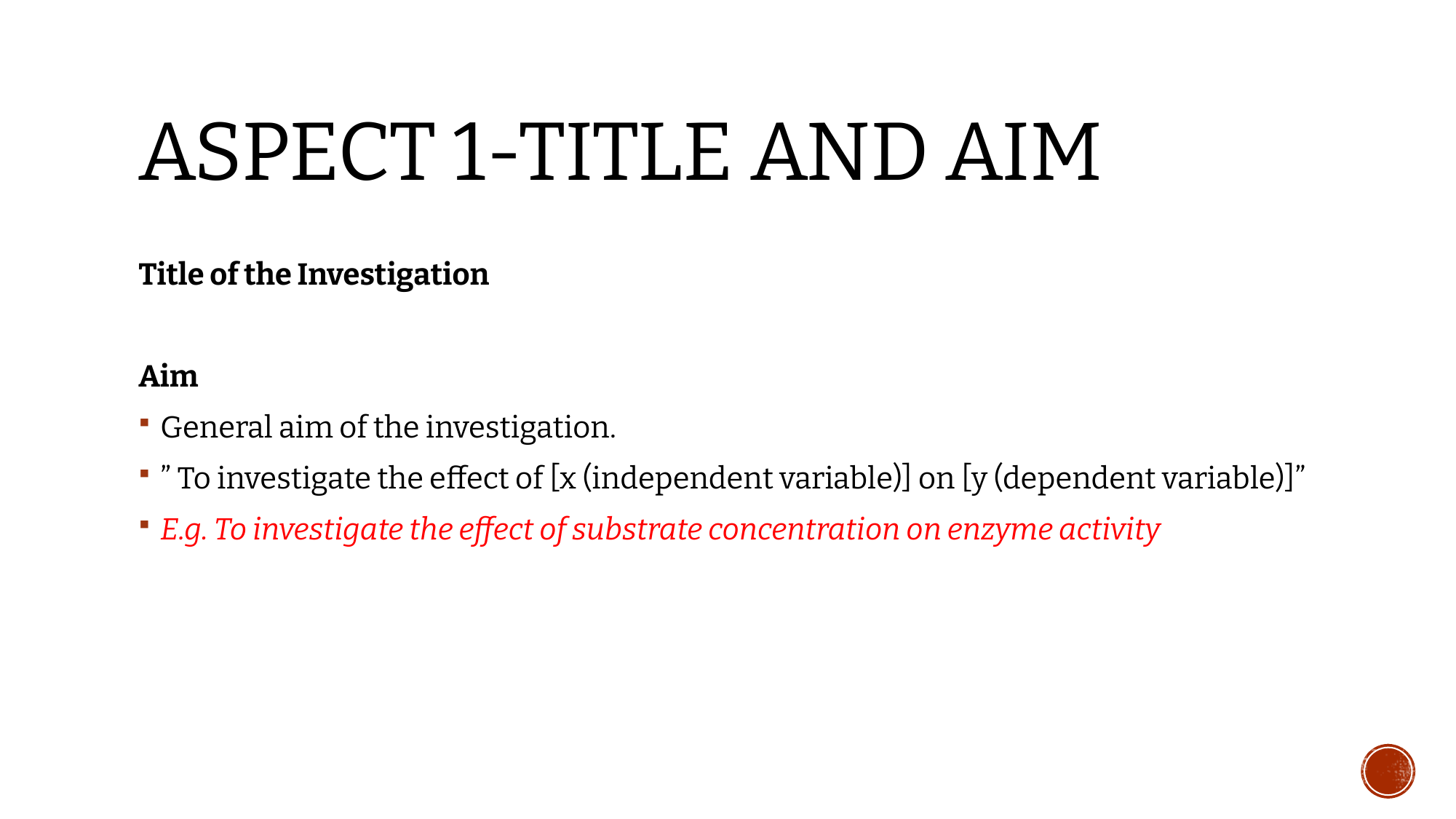

# Aspect 1-title and aim
Title of the Investigation

Aim
General aim of the investigation.
” To investigate the effect of [x (independent variable)] on [y (dependent variable)]”
E.g. To investigate the effect of substrate concentration on enzyme activity